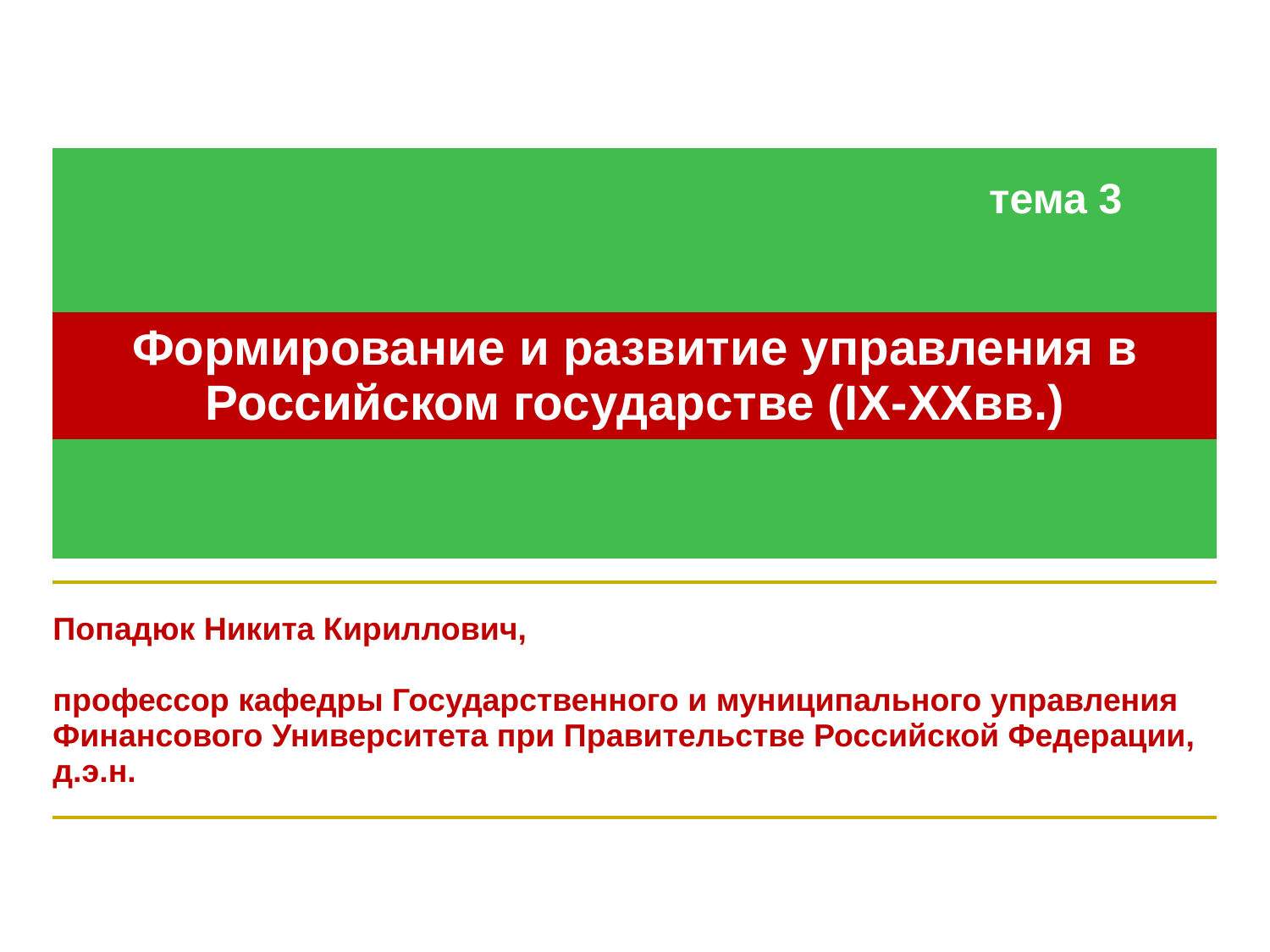

| тема 3 |
| --- |
| Формирование и развитие управления в Российском государстве (IX-XXвв.) |
|  |
|  |
| Попадюк Никита Кириллович, профессор кафедры Государственного и муниципального управления Финансового Университета при Правительстве Российской Федерации, д.э.н. |
|  |